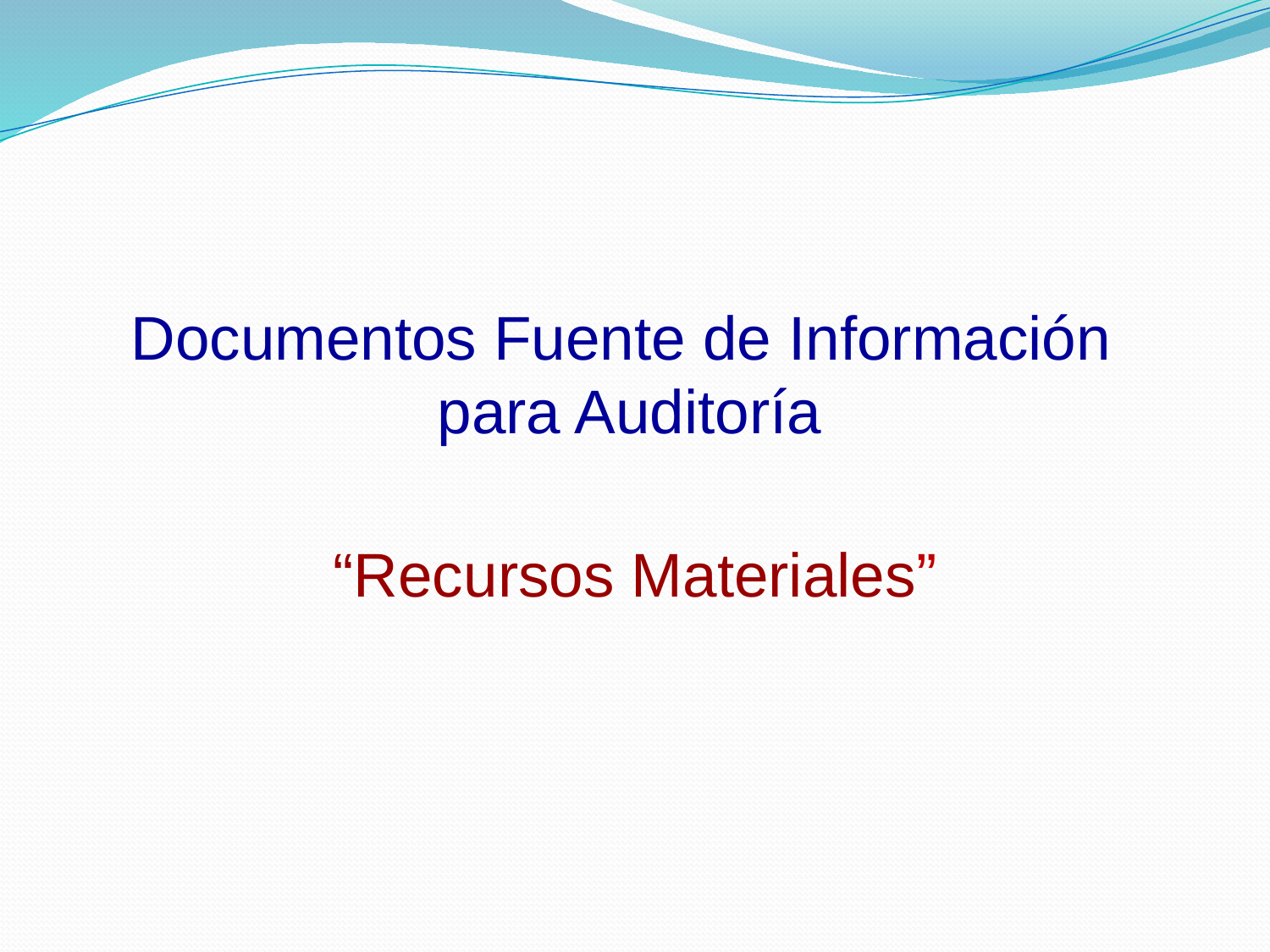

Documentos Fuente de Información
para Auditoría
“Recursos Materiales”